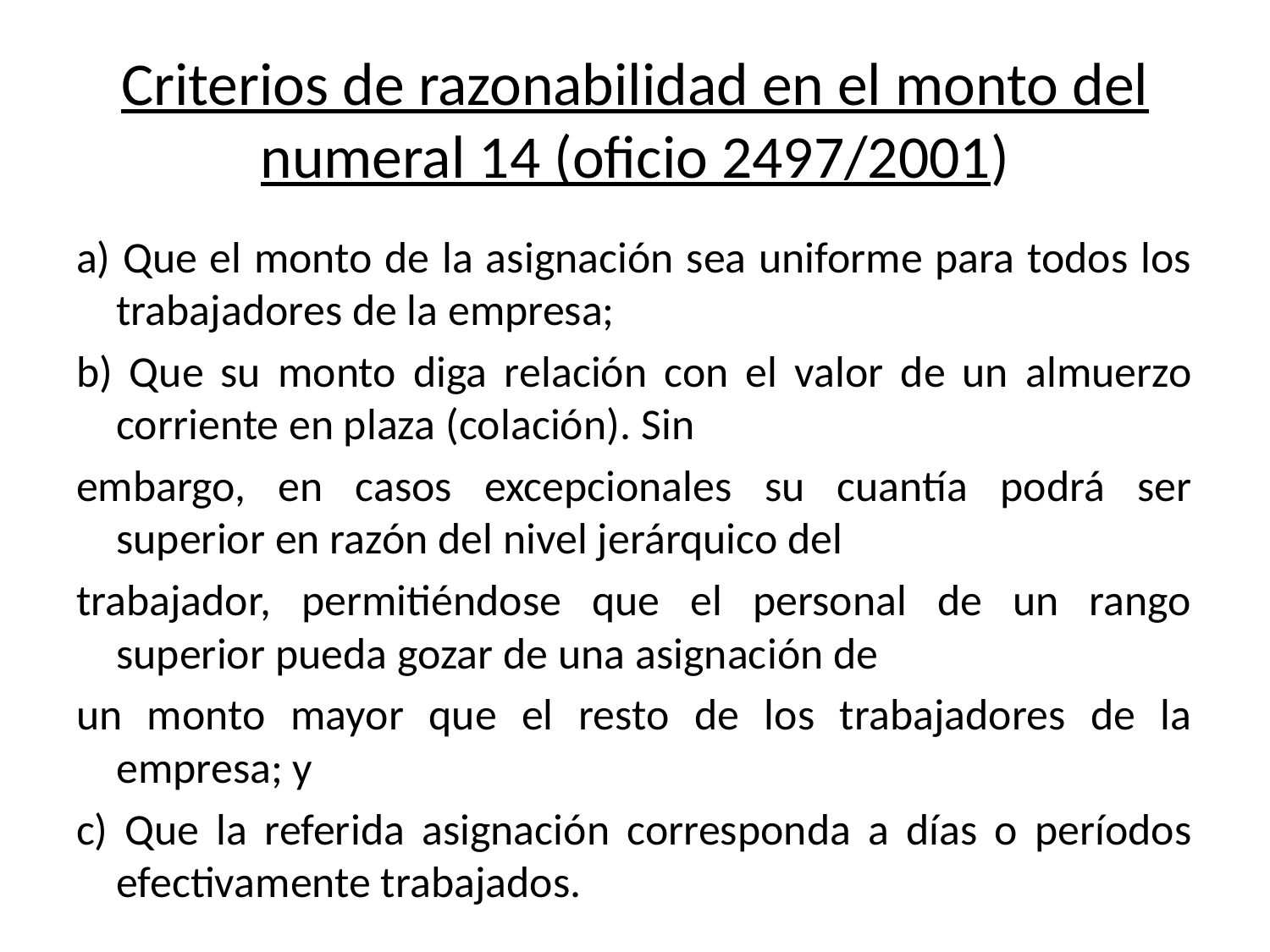

# Criterios de razonabilidad en el monto del numeral 14 (oficio 2497/2001)
a) Que el monto de la asignación sea uniforme para todos los trabajadores de la empresa;
b) Que su monto diga relación con el valor de un almuerzo corriente en plaza (colación). Sin
embargo, en casos excepcionales su cuantía podrá ser superior en razón del nivel jerárquico del
trabajador, permitiéndose que el personal de un rango superior pueda gozar de una asignación de
un monto mayor que el resto de los trabajadores de la empresa; y
c) Que la referida asignación corresponda a días o períodos efectivamente trabajados.